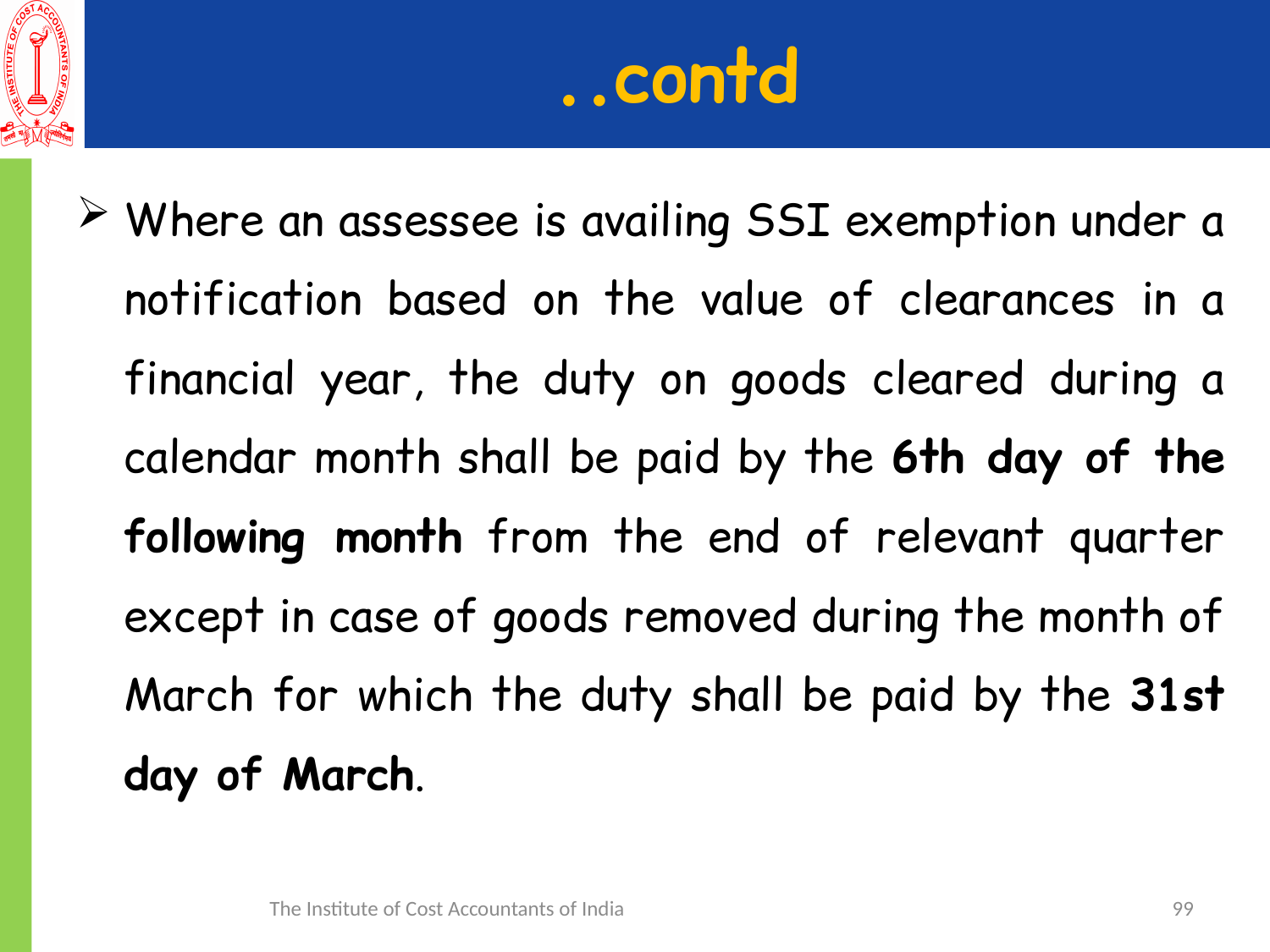

# ..contd
Where an assessee is availing SSI exemption under a notification based on the value of clearances in a financial year, the duty on goods cleared during a calendar month shall be paid by the 6th day of the following month from the end of relevant quarter except in case of goods removed during the month of March for which the duty shall be paid by the 31st day of March.

The Institute of Cost Accountants of India
99